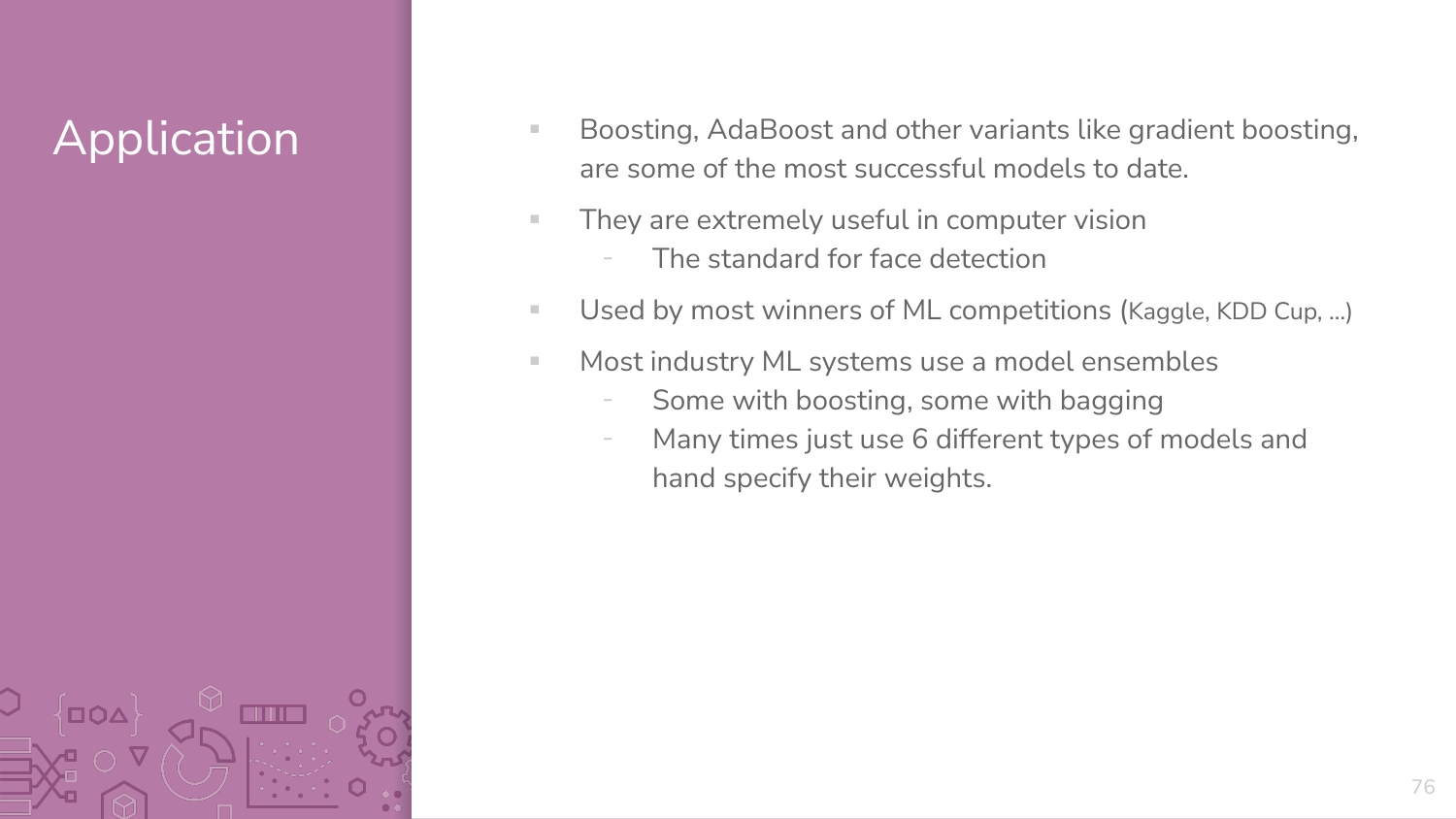

# Application
Boosting, AdaBoost and other variants like gradient boosting, are some of the most successful models to date.
They are extremely useful in computer vision
The standard for face detection
Used by most winners of ML competitions (Kaggle, KDD Cup, …)
Most industry ML systems use a model ensembles
Some with boosting, some with bagging
Many times just use 6 different types of models and hand specify their weights.
76